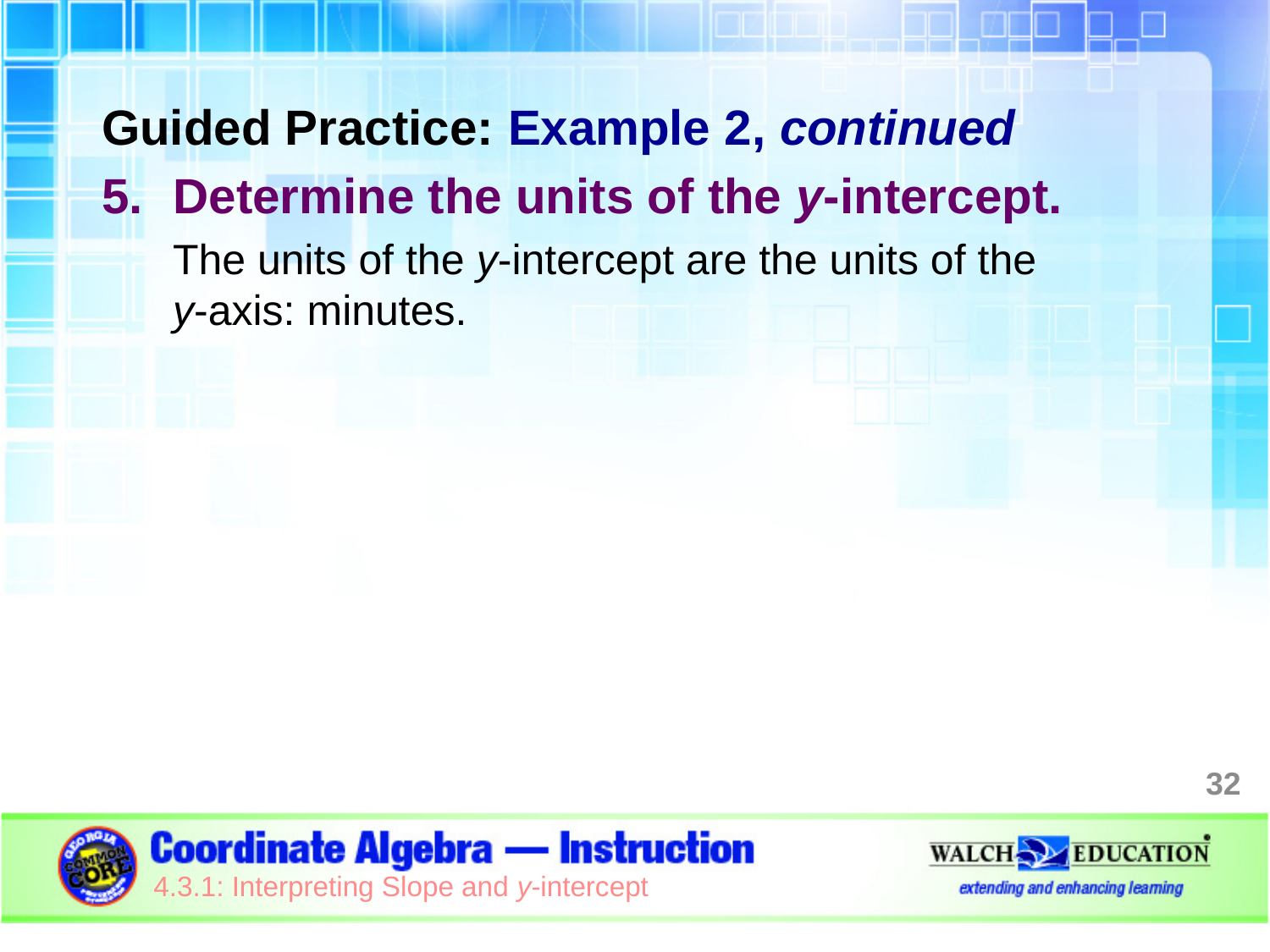

Guided Practice: Example 2, continued
Determine the units of the y-intercept.
The units of the y-intercept are the units of the
y-axis: minutes.

32
4.3.1: Interpreting Slope and y-intercept